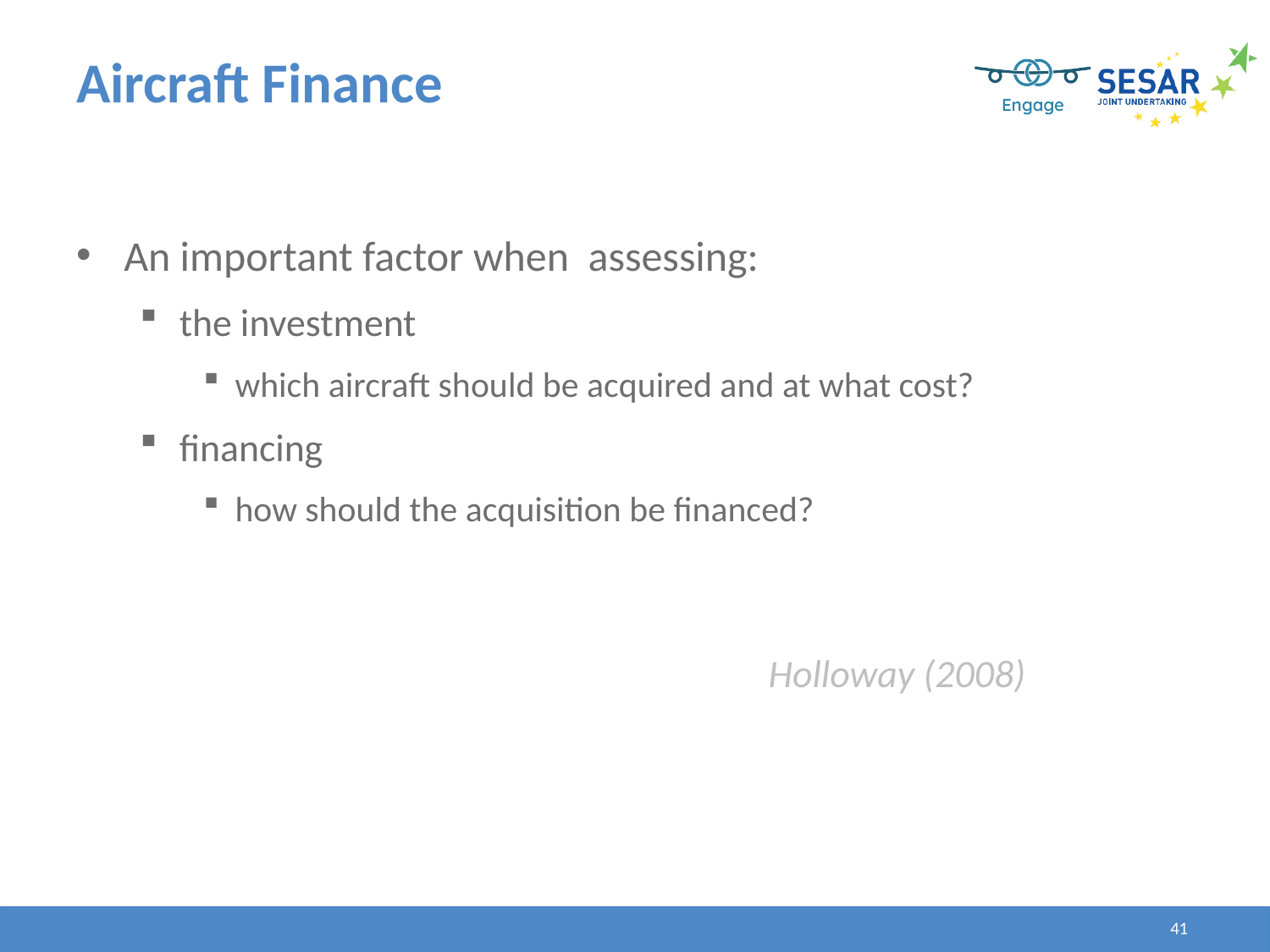

# Aircraft Finance
An important factor when  assessing:
the investment
which aircraft should be acquired and at what cost?
financing
how should the acquisition be financed?

												Holloway (2008)

41